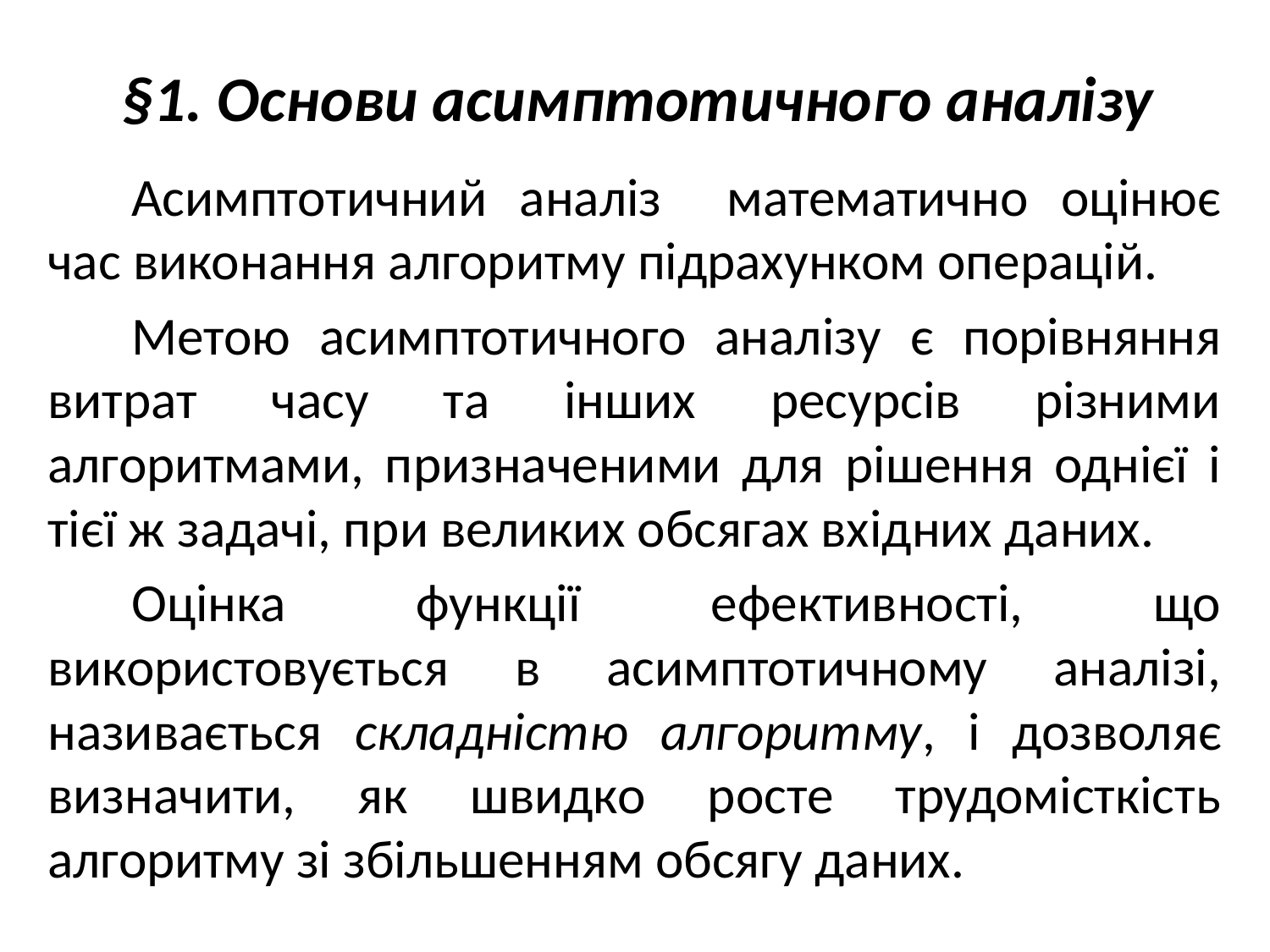

# §1. Основи асимптотичного аналізу
	Асимптотичний аналіз  математично оцінює час виконання алгоритму підрахунком операцій.
	Метою асимптотичного аналізу є порівняння витрат часу та інших ресурсів різними алгоритмами, призначеними для рішення однієї і тієї ж задачі, при великих обсягах вхідних даних.
	Оцінка функції ефективності, що використовується в асимптотичному аналізі, називається складністю алгоритму, і дозволяє визначити, як швидко росте трудомісткість алгоритму зі збільшенням обсягу даних.